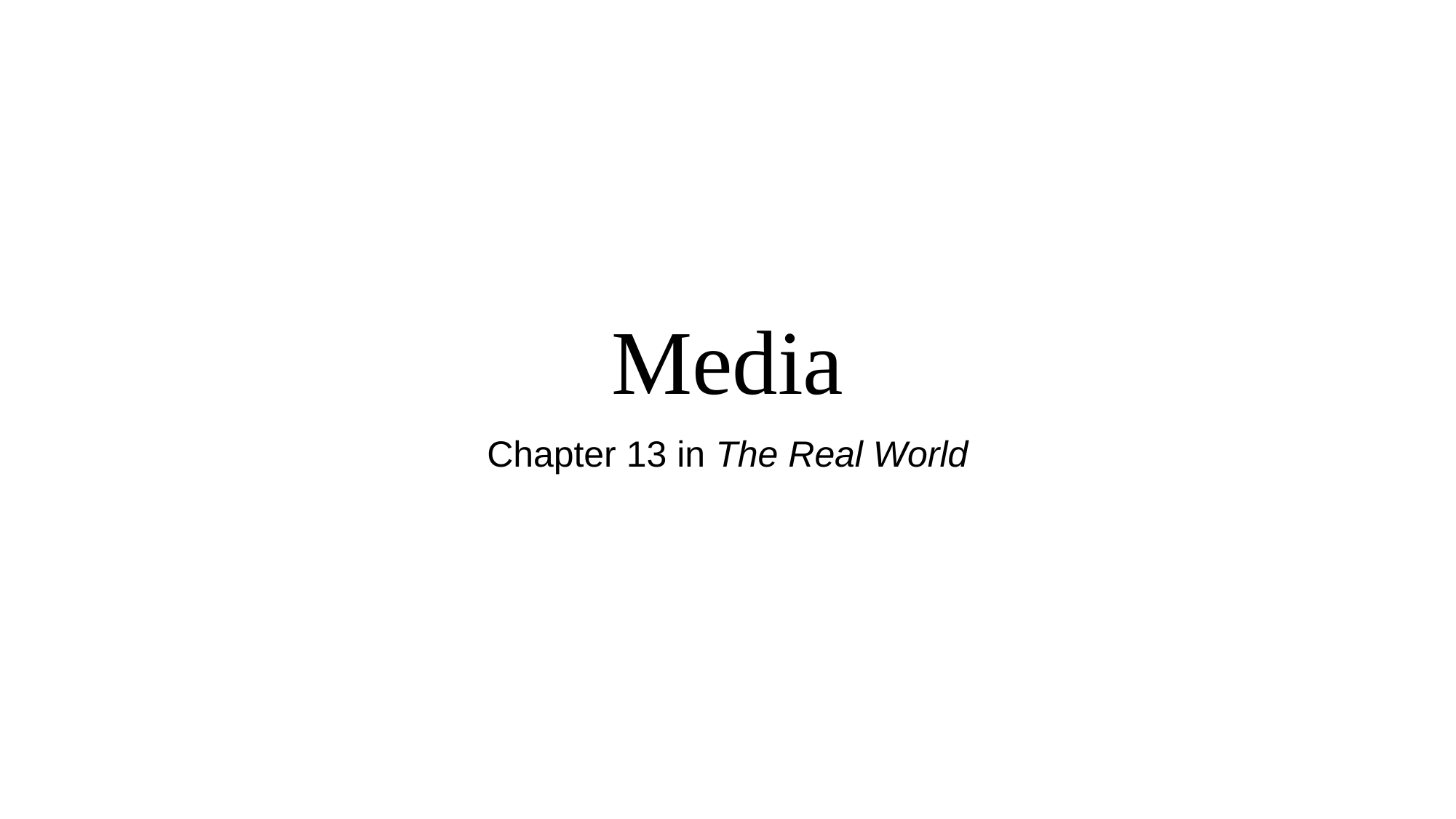

# Media
Chapter 13 in The Real World